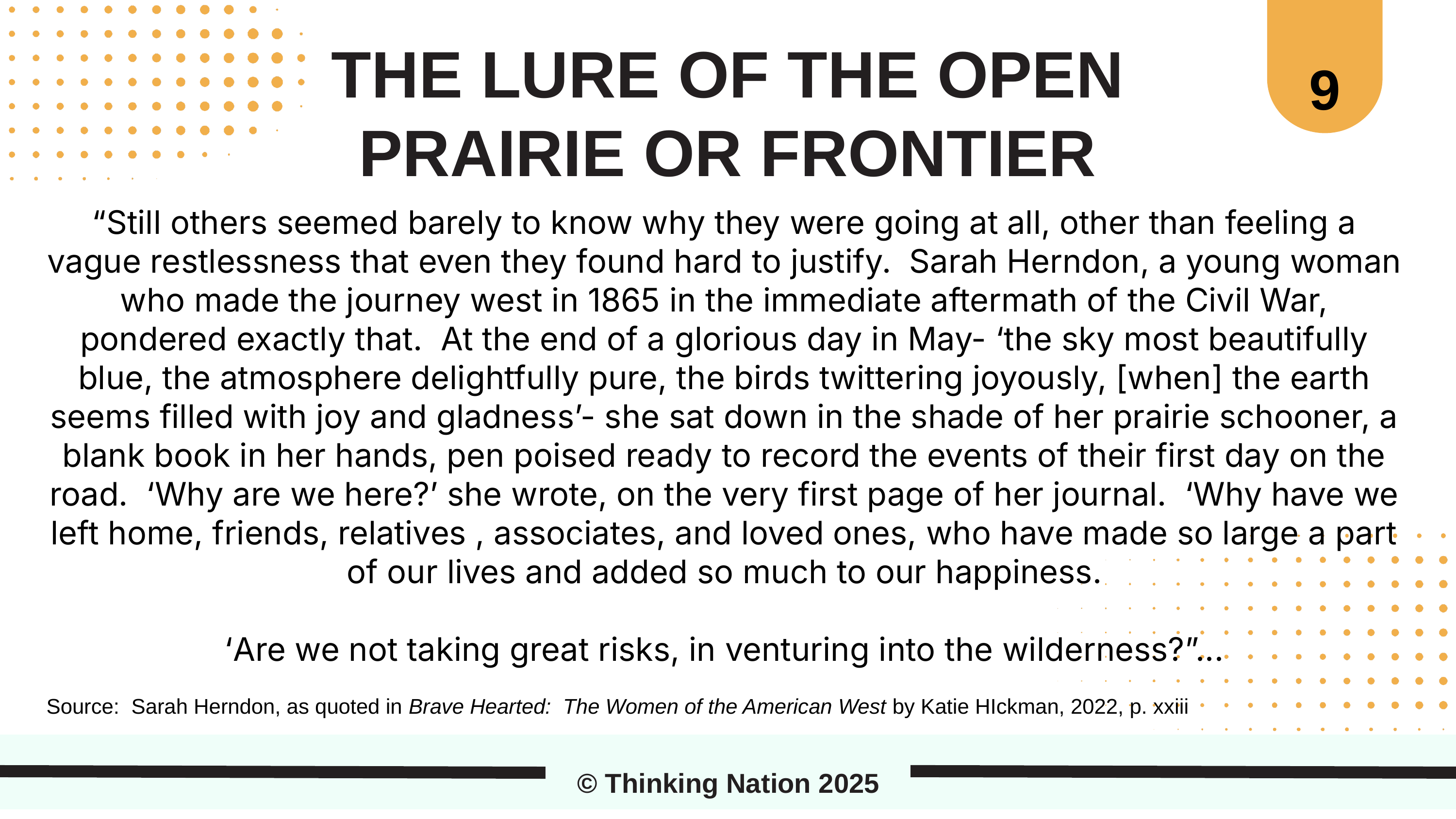

9
THE LURE OF THE OPEN PRAIRIE OR FRONTIER
“Still others seemed barely to know why they were going at all, other than feeling a vague restlessness that even they found hard to justify.  Sarah Herndon, a young woman who made the journey west in 1865 in the immediate aftermath of the Civil War, pondered exactly that.  At the end of a glorious day in May- ‘the sky most beautifully blue, the atmosphere delightfully pure, the birds twittering joyously, [when] the earth seems filled with joy and gladness’- she sat down in the shade of her prairie schooner, a blank book in her hands, pen poised ready to record the events of their first day on the road.  ‘Why are we here?’ she wrote, on the very first page of her journal.  ‘Why have we left home, friends, relatives , associates, and loved ones, who have made so large a part of our lives and added so much to our happiness.

‘Are we not taking great risks, in venturing into the wilderness?”...

Source:  Sarah Herndon, as quoted in Brave Hearted:  The Women of the American West by Katie HIckman, 2022, p. xxiii

© Thinking Nation 2025